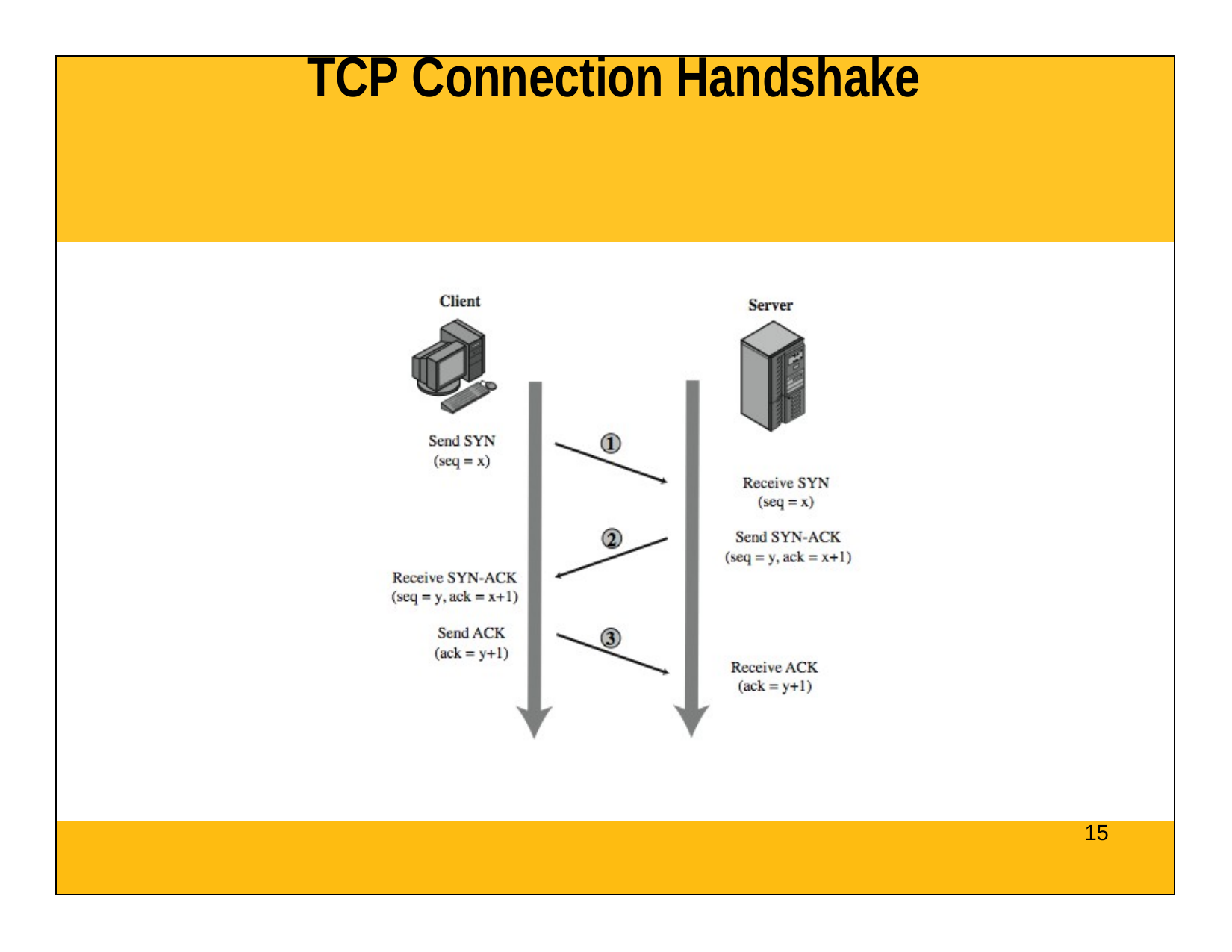

| TCP Connection Handshake |
| --- |
|  |
| 15 |